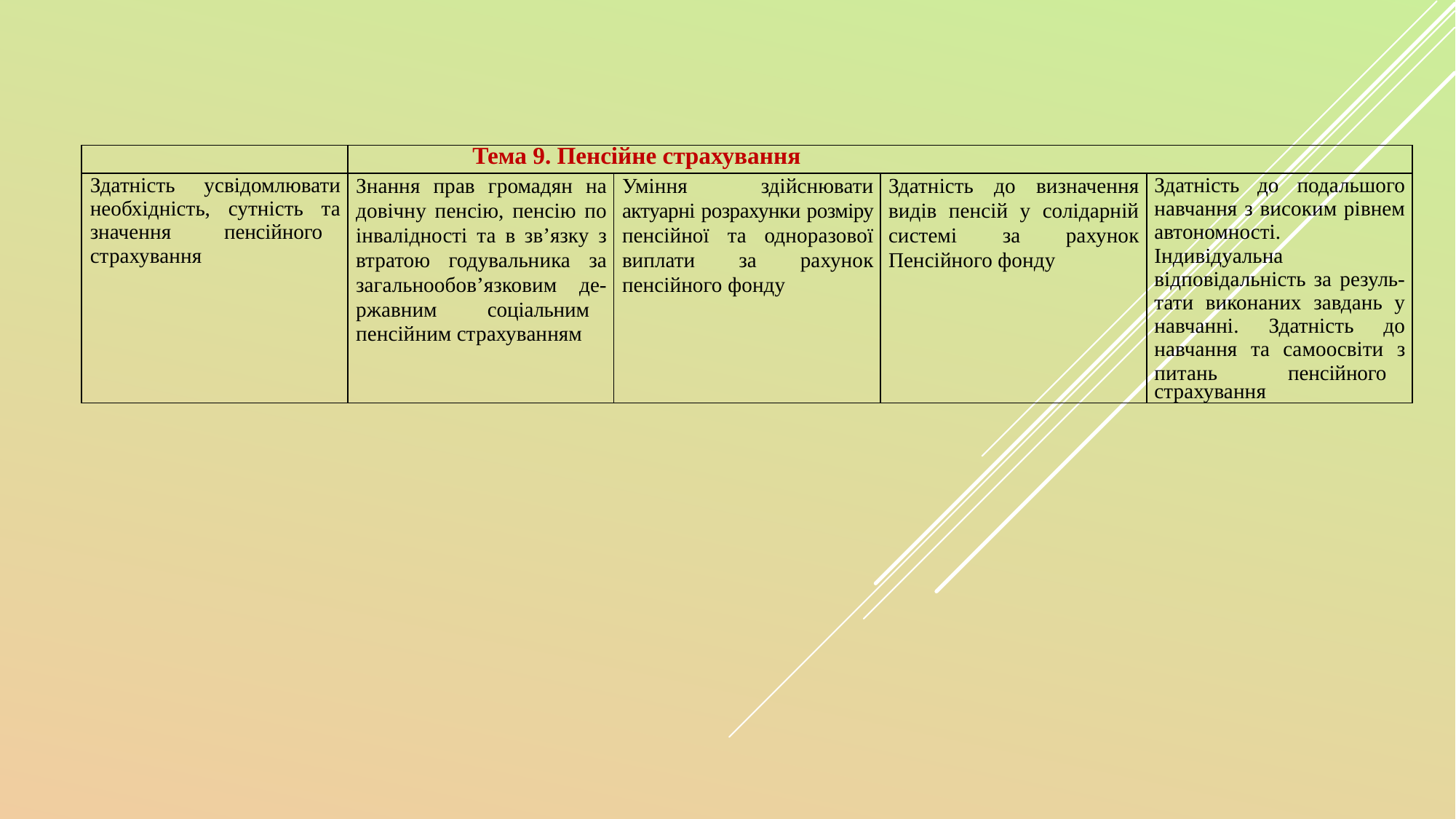

|  | Тема 9. Пенсійне страхування |  |  |  |
| --- | --- | --- | --- | --- |
| Здатність усвідомлювати необхідність, сутність та значення пенсійного страхування | Знання прав громадян на довічну пенсію, пенсію по інвалідності та в зв’язку з втратою годувальника за загальнообов’язковим де- ржавним соціальним пенсійним страхуванням | Уміння здійснювати актуарні розрахунки розміру пенсійної та одноразової виплати за рахунок пенсійного фонду | Здатність до визначення видів пенсій у солідарній системі за рахунок Пенсійного фонду | Здатність до подальшого навчання з високим рівнем автономності. Індивідуальна відповідальність за резуль- тати виконаних завдань у навчанні. Здатність до навчання та самоосвіти з питань пенсійного страхування |